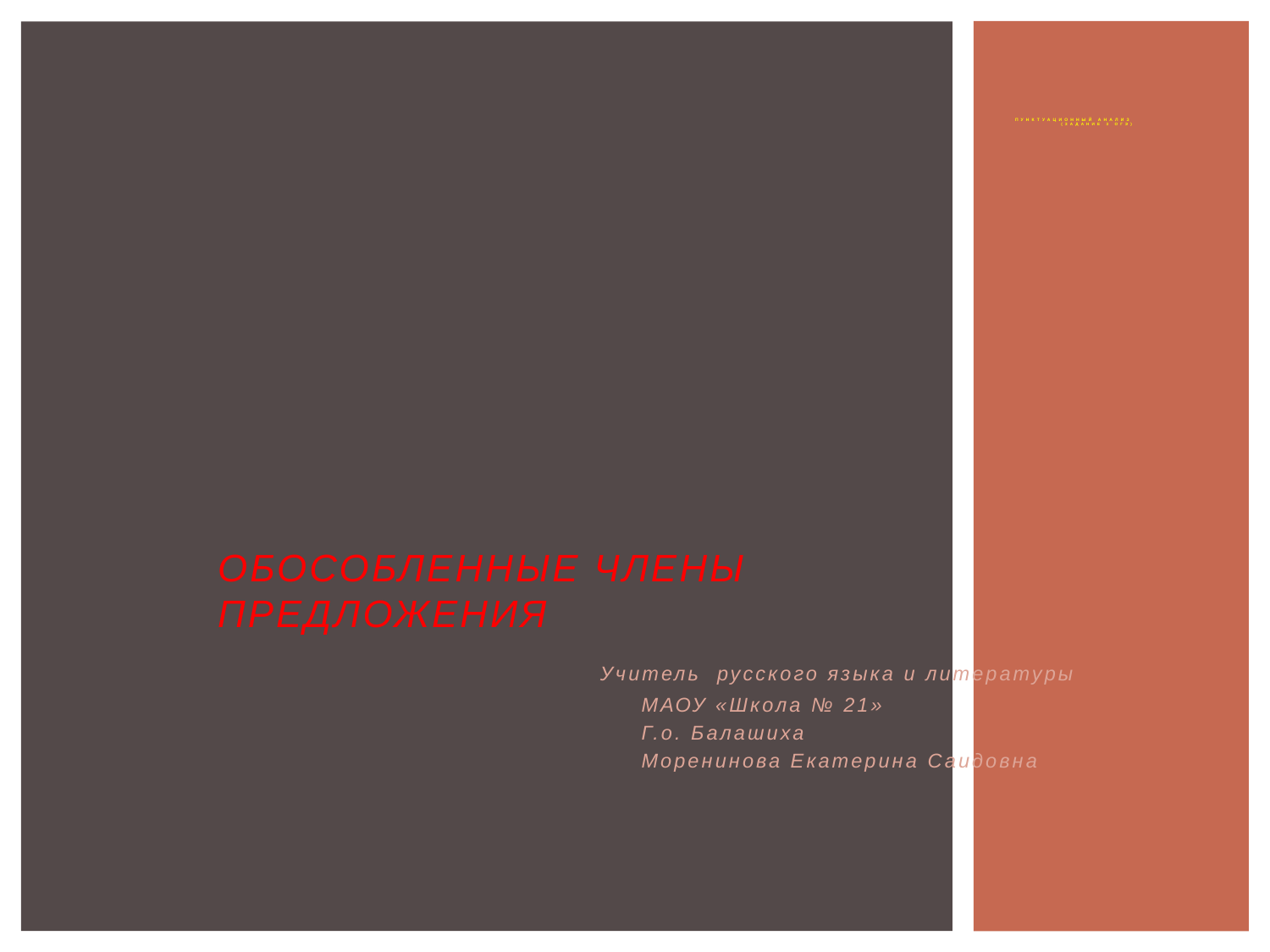

# ПУНКТУАЦИОННЫЙ анализ (задание 3 ОГЭ)
ОБОСОБЛЕННЫЕ ЧЛЕНЫ ПРЕДЛОЖЕНИЯ
                Учитель  русского языка и литературы
                                                    МАОУ «Школа № 21»
                                                    Г.о. Балашиха
                                                    Моренинова Екатерина Саидовна